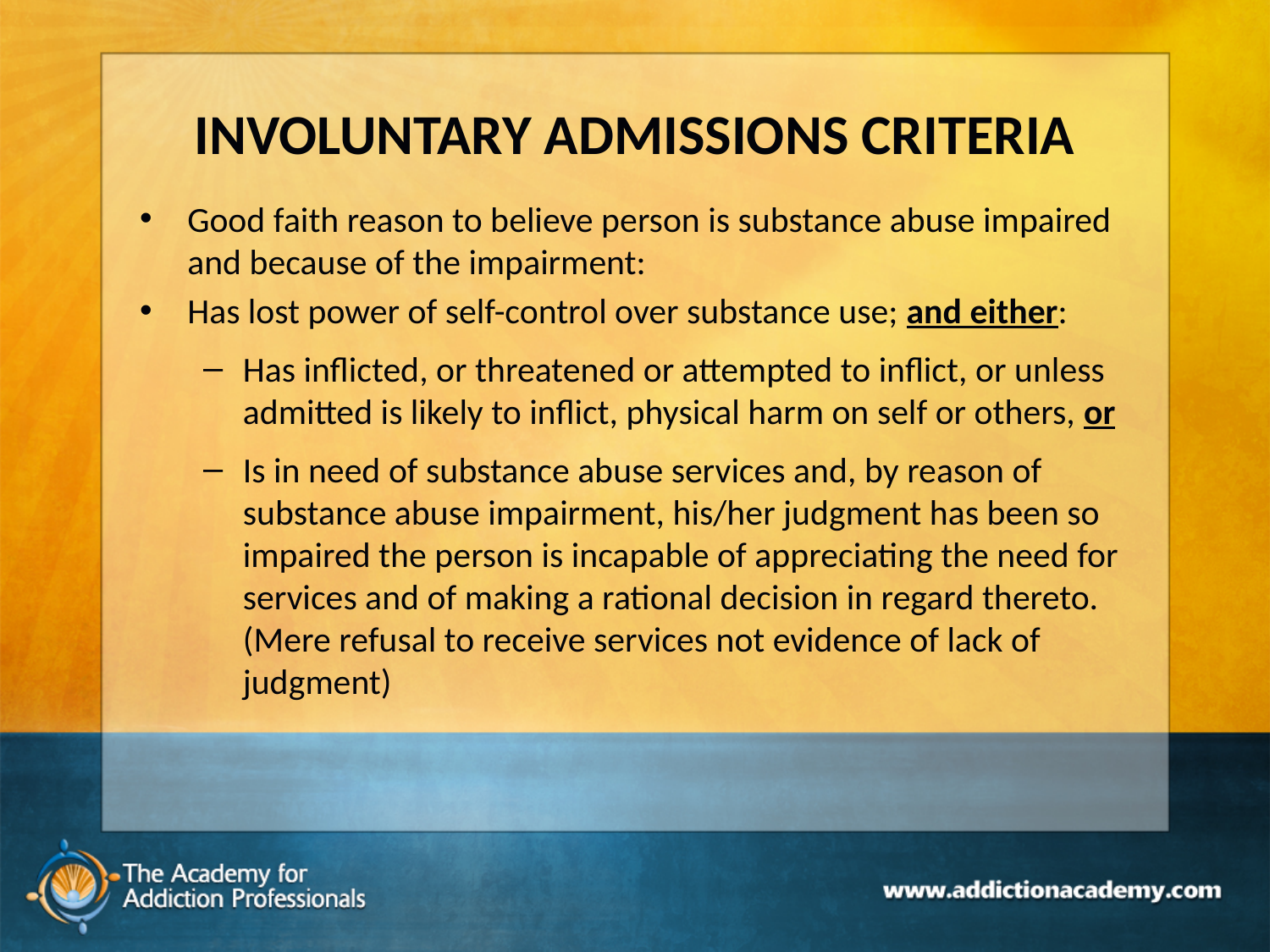

# INVOLUNTARY ADMISSIONS CRITERIA
Good faith reason to believe person is substance abuse impaired and because of the impairment:
Has lost power of self-control over substance use; and either:
Has inflicted, or threatened or attempted to inflict, or unless admitted is likely to inflict, physical harm on self or others, or
Is in need of substance abuse services and, by reason of substance abuse impairment, his/her judgment has been so impaired the person is incapable of appreciating the need for services and of making a rational decision in regard thereto.  (Mere refusal to receive services not evidence of lack of judgment)

122